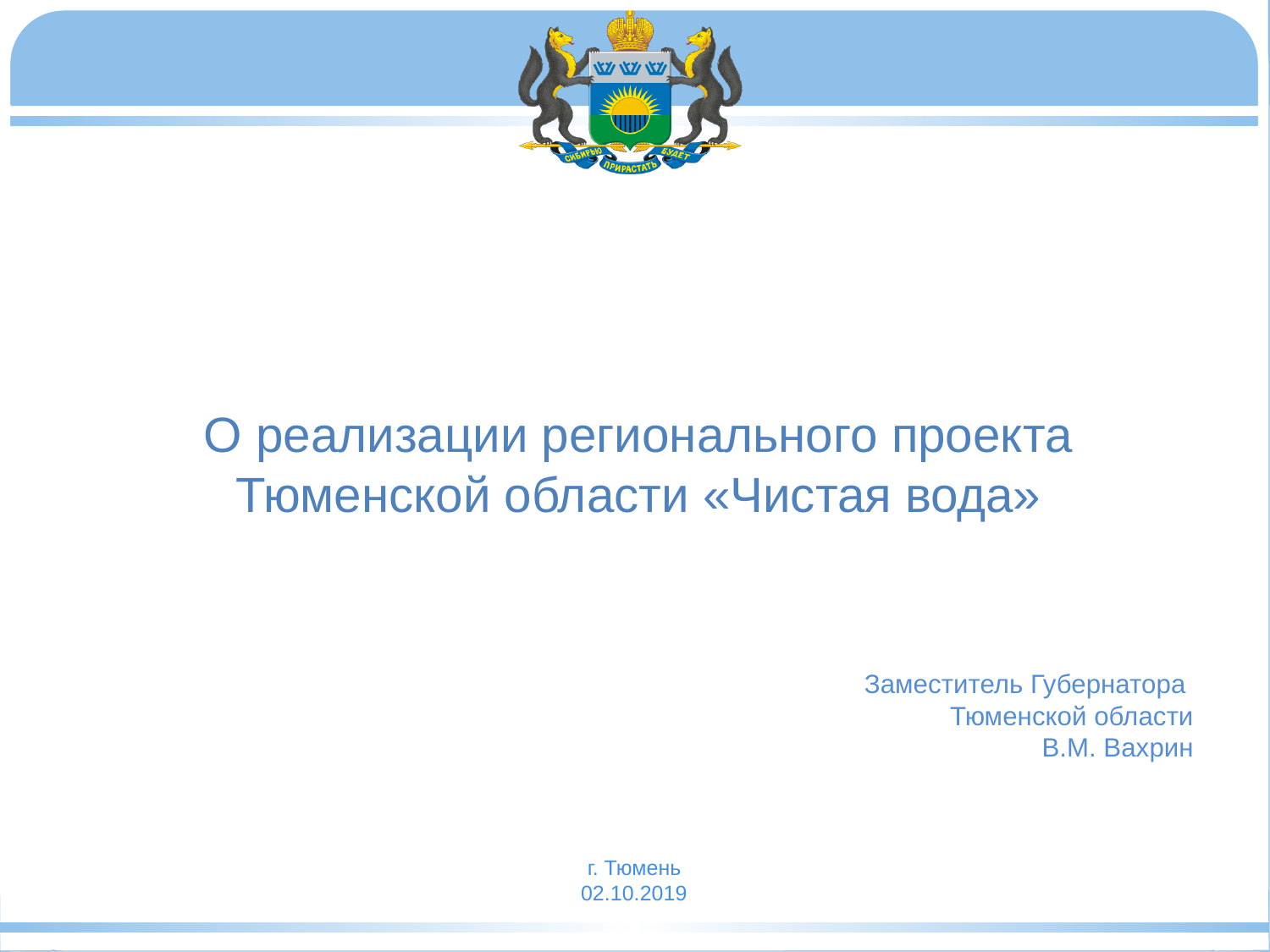

О реализации регионального проекта Тюменской области «Чистая вода»
Заместитель Губернатора
Тюменской области
В.М. Вахрин
г. Тюмень
02.10.2019